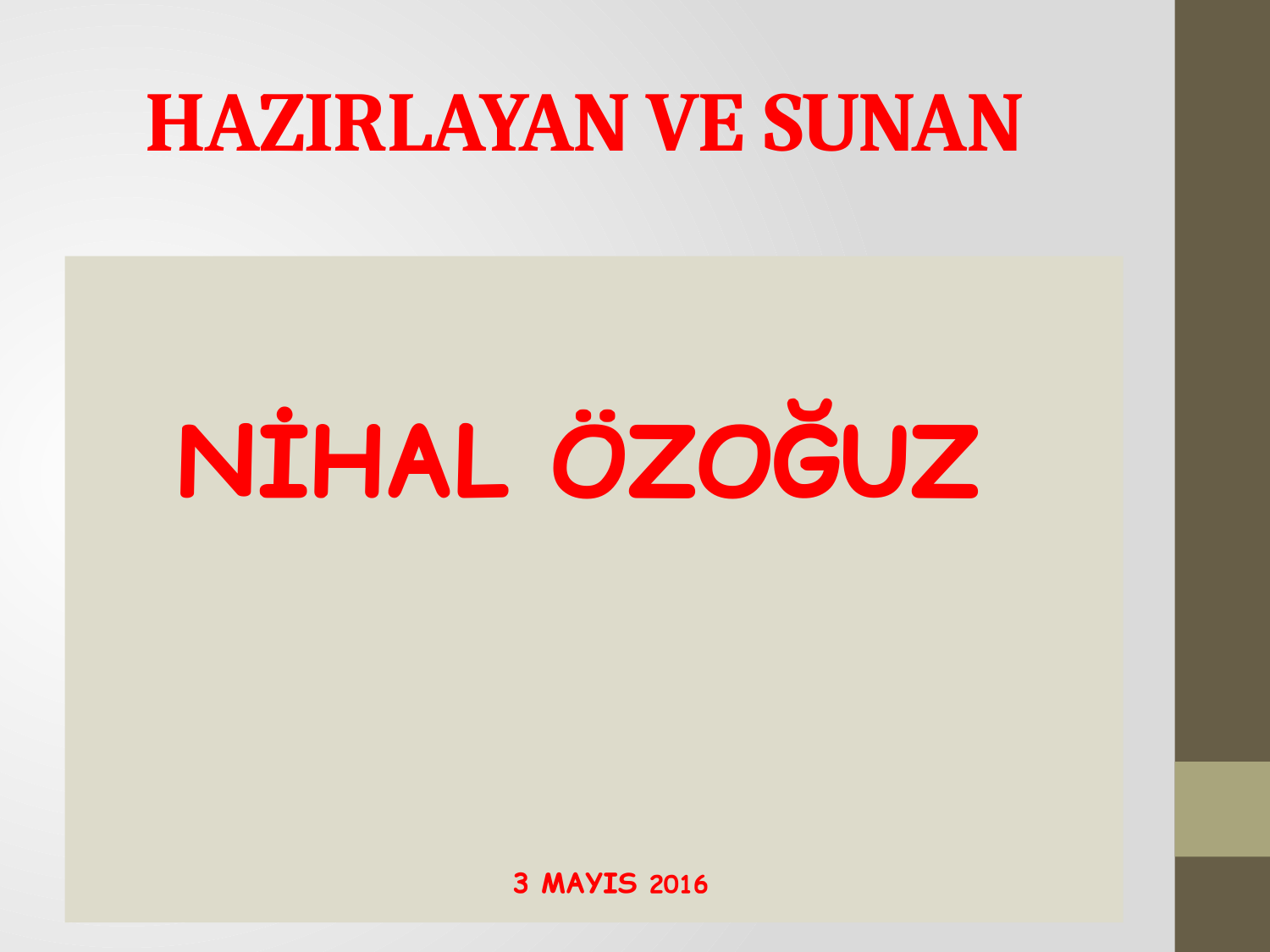

# HAZIRLAYAN VE SUNAN

  NİHAL ÖZOĞUZ

           3 MAYIS 2016